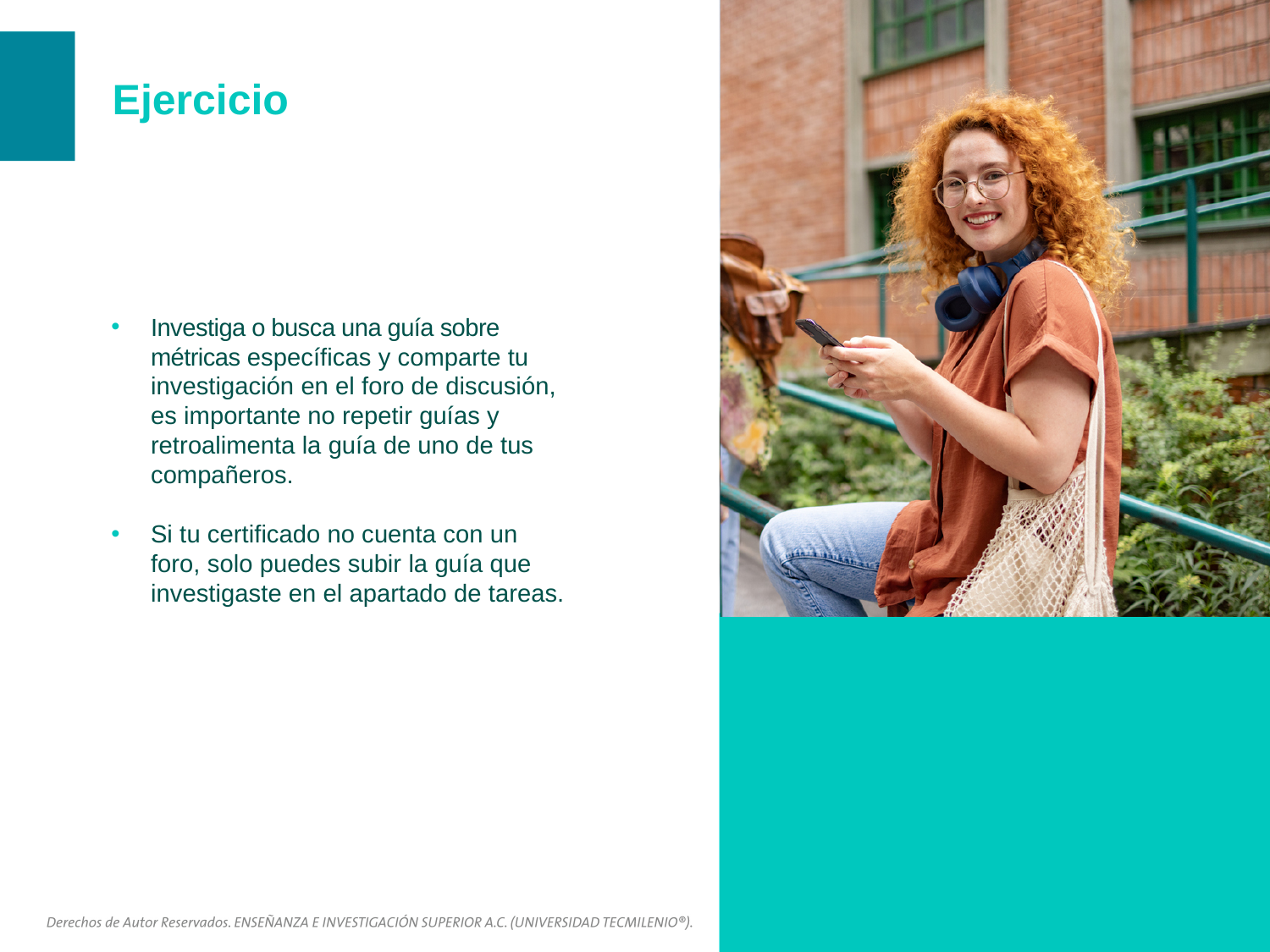

Investiga o busca una guía sobre métricas específicas y comparte tu investigación en el foro de discusión, es importante no repetir guías y retroalimenta la guía de uno de tus compañeros.

Si tu certificado no cuenta con un foro, solo puedes subir la guía que investigaste en el apartado de tareas.